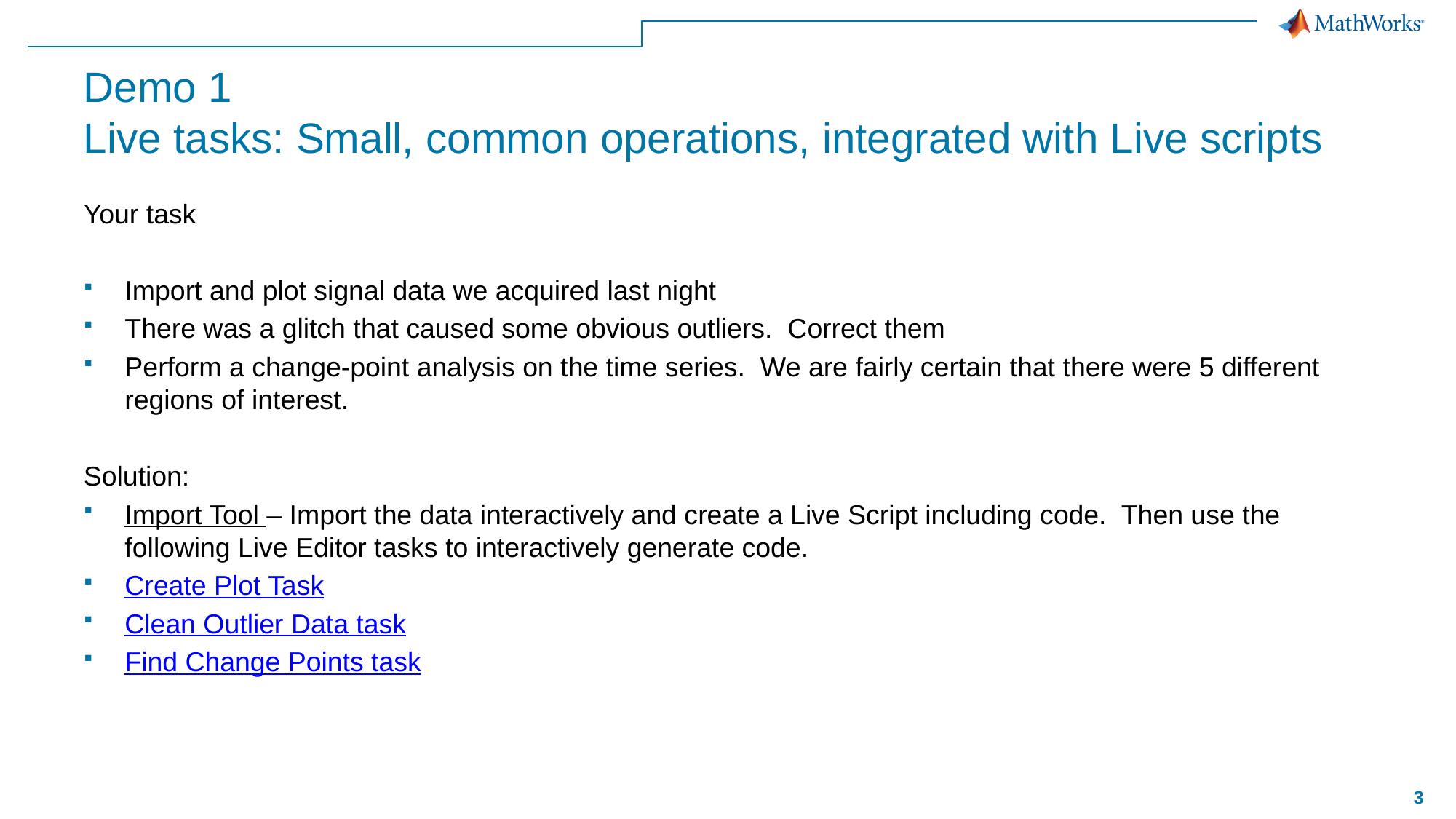

# Demo 1 Live tasks: Small, common operations, integrated with Live scripts
Your task

Import and plot signal data we acquired last night
There was a glitch that caused some obvious outliers.  Correct them
Perform a change-point analysis on the time series.  We are fairly certain that there were 5 different regions of interest.

Solution:
Import Tool – Import the data interactively and create a Live Script including code.  Then use the following Live Editor tasks to interactively generate code.
Create Plot Task
Clean Outlier Data task
Find Change Points task